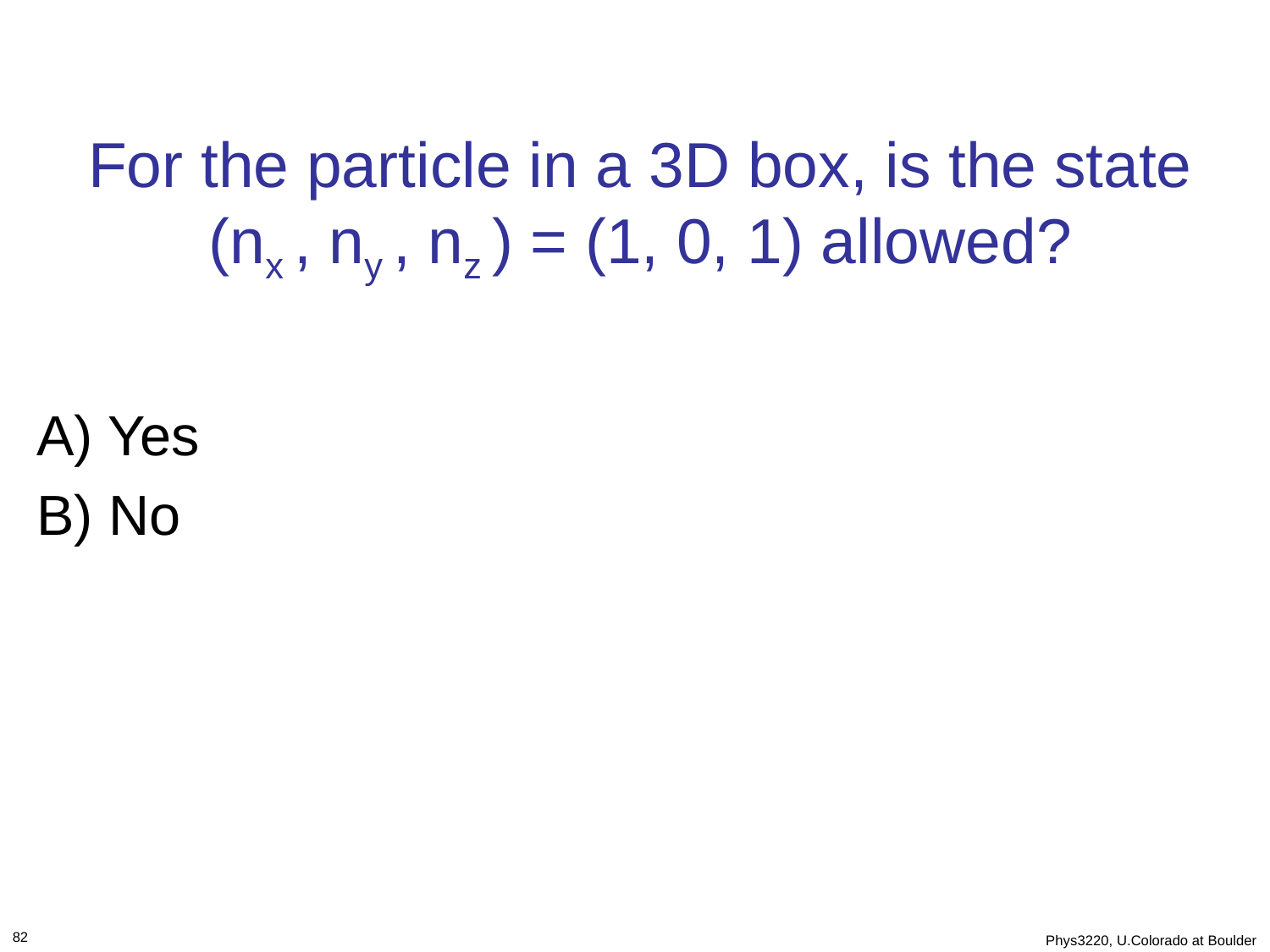

For the particle in a 3D box, is the state (nx , ny , nz ) = (1, 0, 1) allowed?
A) Yes
B) No
82